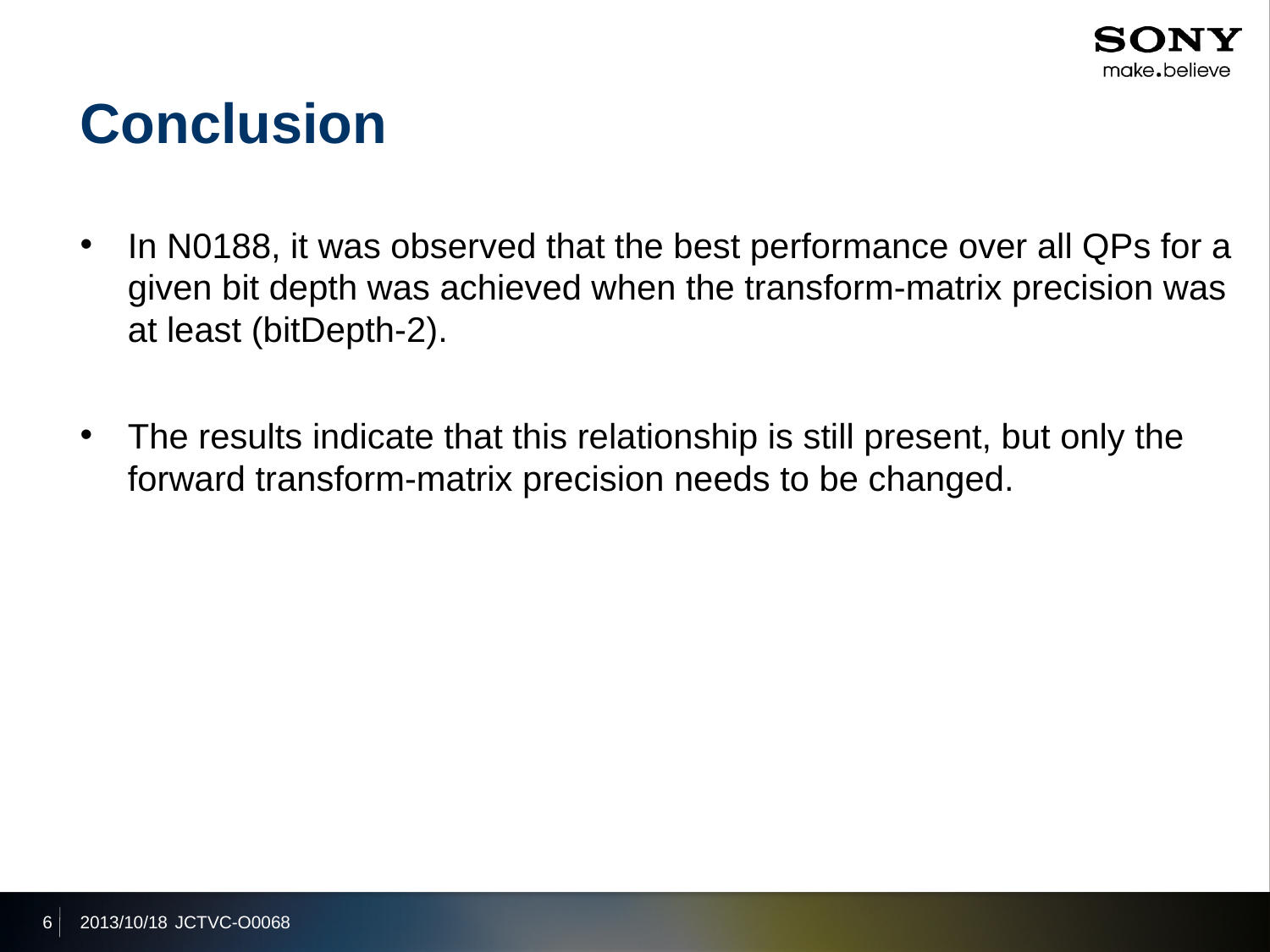

# Conclusion

In N0188, it was observed that the best performance over all QPs for a given bit depth was achieved when the transform-matrix precision was at least (bitDepth-2).

The results indicate that this relationship is still present, but only the forward transform-matrix precision needs to be changed.

6
2013/10/18
JCTVC-O0068